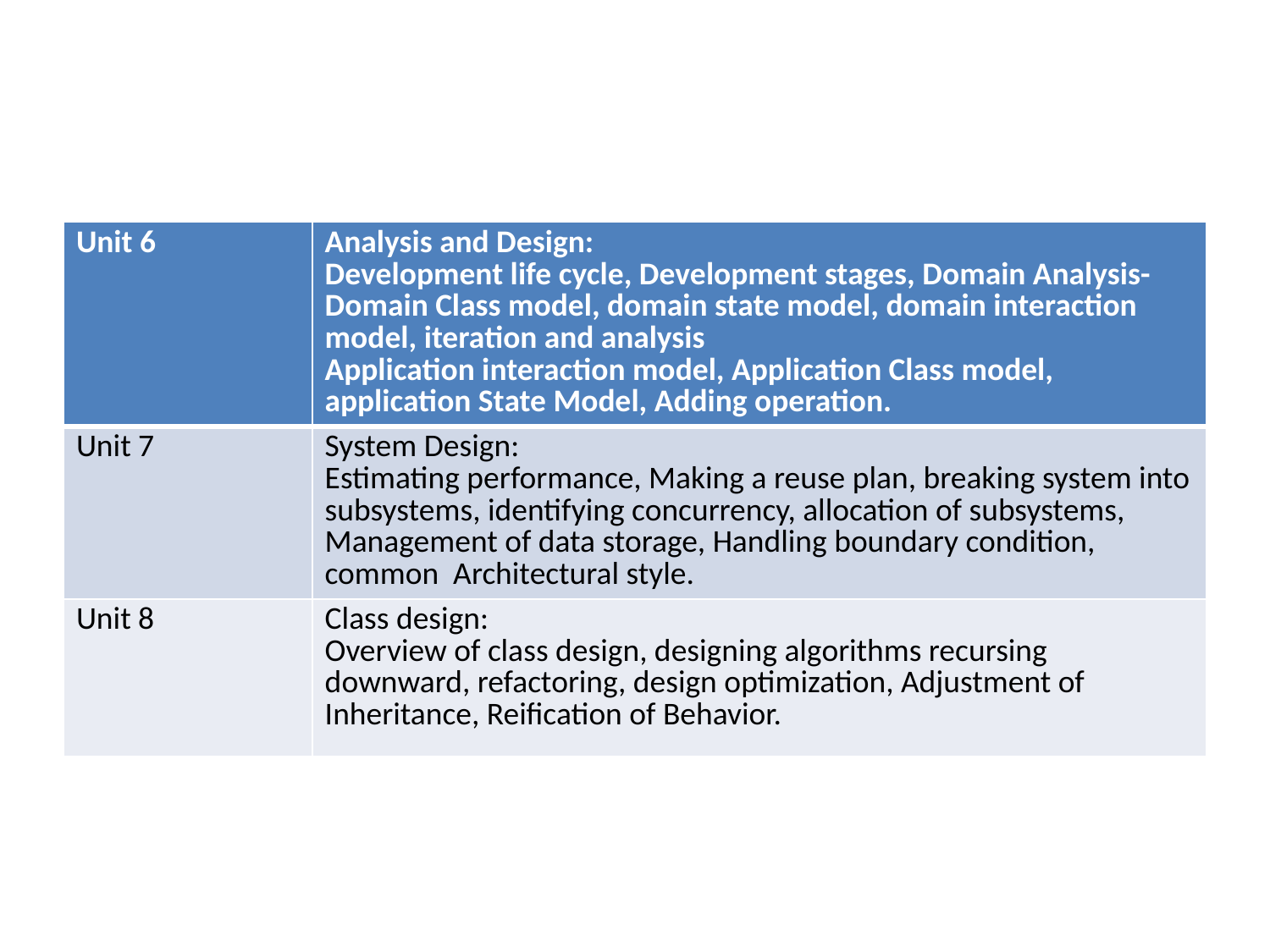

#
| Unit 6 | Analysis and Design: Development life cycle, Development stages, Domain Analysis-Domain Class model, domain state model, domain interaction model, iteration and analysis Application interaction model, Application Class model, application State Model, Adding operation. |
| --- | --- |
| Unit 7 | System Design: Estimating performance, Making a reuse plan, breaking system into subsystems, identifying concurrency, allocation of subsystems, Management of data storage, Handling boundary condition, common Architectural style. |
| Unit 8 | Class design: Overview of class design, designing algorithms recursing downward, refactoring, design optimization, Adjustment of Inheritance, Reification of Behavior. |